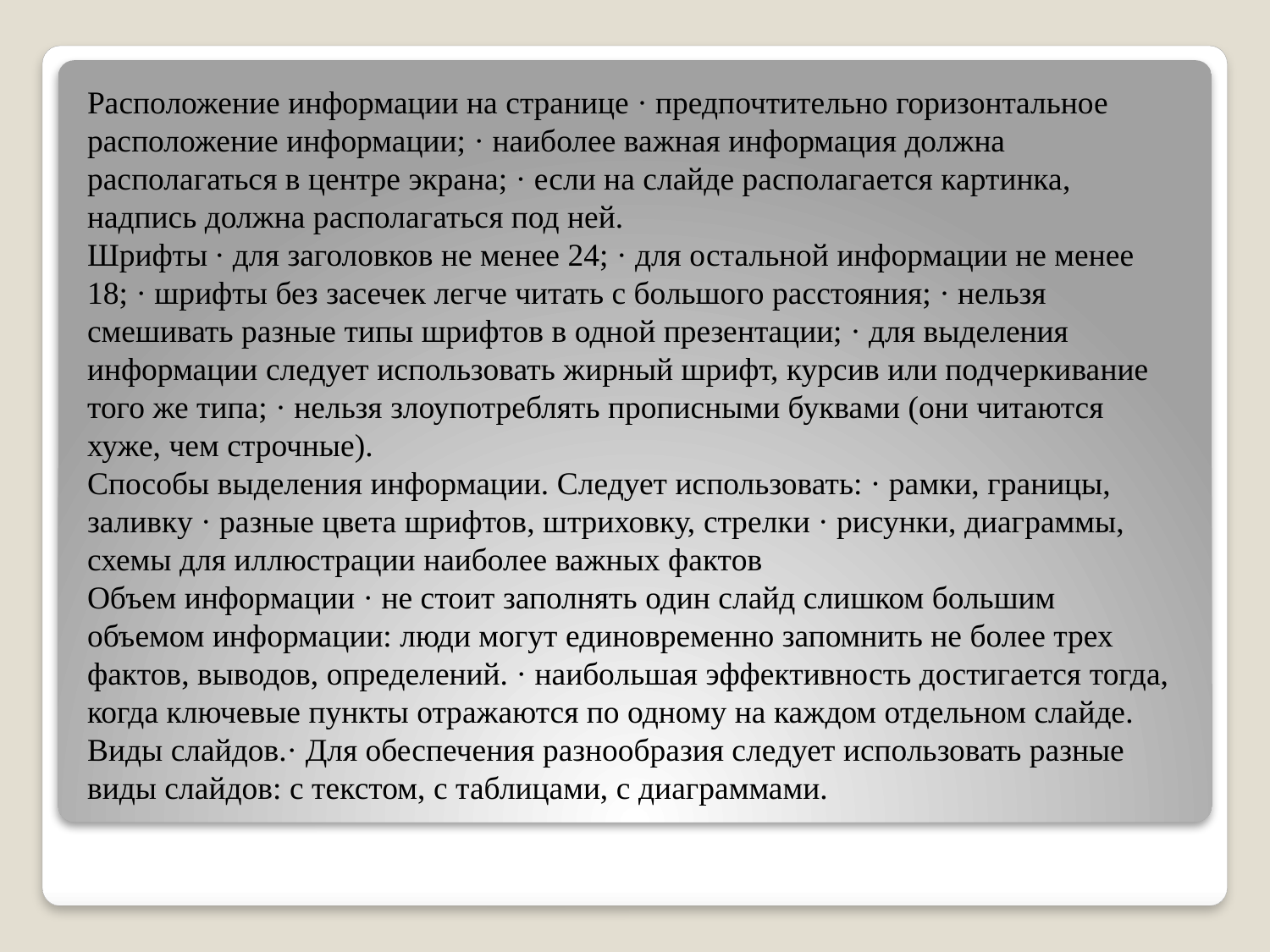

Расположение информации на странице · предпочтительно горизонтальное расположение информации; · наиболее важная информация должна располагаться в центре экрана; · если на слайде располагается картинка, надпись должна располагаться под ней.
Шрифты	· для заголовков не менее 24; · для остальной информации не менее 18; · шрифты без засечек легче читать с большого расстояния; · нельзя смешивать разные типы шрифтов в одной презентации; · для выделения информации следует использовать жирный шрифт, курсив или подчеркивание того же типа; · нельзя злоупотреблять прописными буквами (они читаются хуже, чем строчные).
Способы выделения информации. Следует использовать: · рамки, границы, заливку · разные цвета шрифтов, штриховку, стрелки · рисунки, диаграммы, схемы для иллюстрации наиболее важных фактов
Объем информации · не стоит заполнять один слайд слишком большим объемом информации: люди могут единовременно запомнить не более трех фактов, выводов, определений. · наибольшая эффективность достигается тогда, когда ключевые пункты отражаются по одному на каждом отдельном слайде.
Виды слайдов.· Для обеспечения разнообразия следует использовать разные виды слайдов: с текстом, с таблицами, с диаграммами.